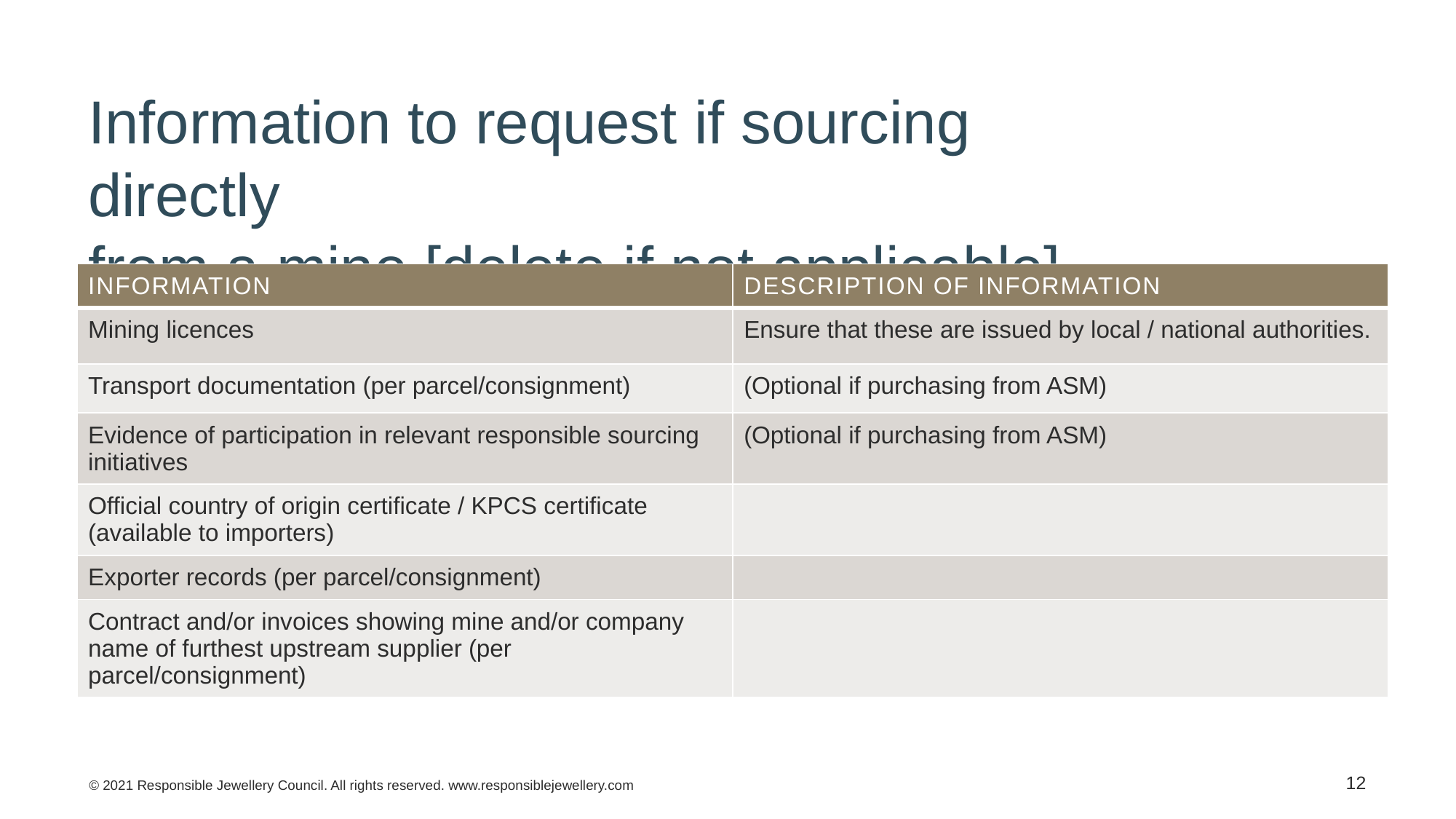

# Information to request if sourcing directly from a mine [delete if not applicable]
| Information | Description of information |
| --- | --- |
| Mining licences | Ensure that these are issued by local / national authorities. |
| Transport documentation (per parcel/consignment) | (Optional if purchasing from ASM) |
| Evidence of participation in relevant responsible sourcing initiatives | (Optional if purchasing from ASM) |
| Official country of origin certificate / KPCS certificate (available to importers) |  |
| Exporter records (per parcel/consignment) |  |
| Contract and/or invoices showing mine and/or company name of furthest upstream supplier (per parcel/consignment) |  |
12